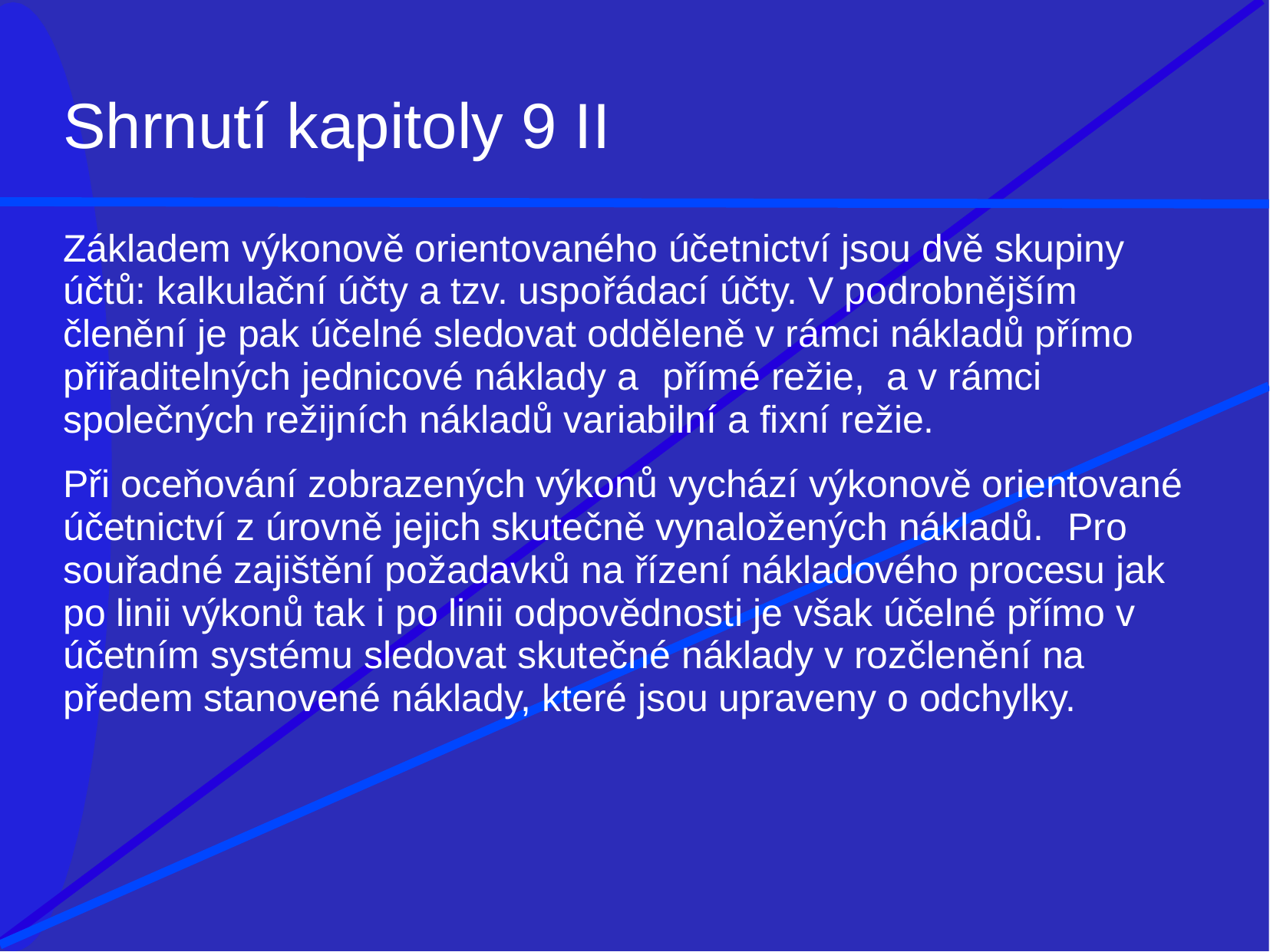

# Shrnutí kapitoly 9 II
Základem výkonově orientovaného účetnictví jsou dvě skupiny účtů: kalkulační účty a tzv. uspořádací účty. V podrobnějším členění je pak účelné sledovat odděleně v rámci nákladů přímo přiřaditelných jednicové náklady a	přímé režie,	a v rámci společných režijních nákladů variabilní a fixní režie.
Při oceňování zobrazených výkonů vychází výkonově orientované účetnictví z úrovně jejich skutečně vynaložených nákladů.	Pro souřadné zajištění požadavků na řízení nákladového procesu jak po linii výkonů tak i po linii odpovědnosti je však účelné přímo v účetním systému sledovat skutečné náklady v rozčlenění na předem stanovené náklady, které jsou upraveny o odchylky.